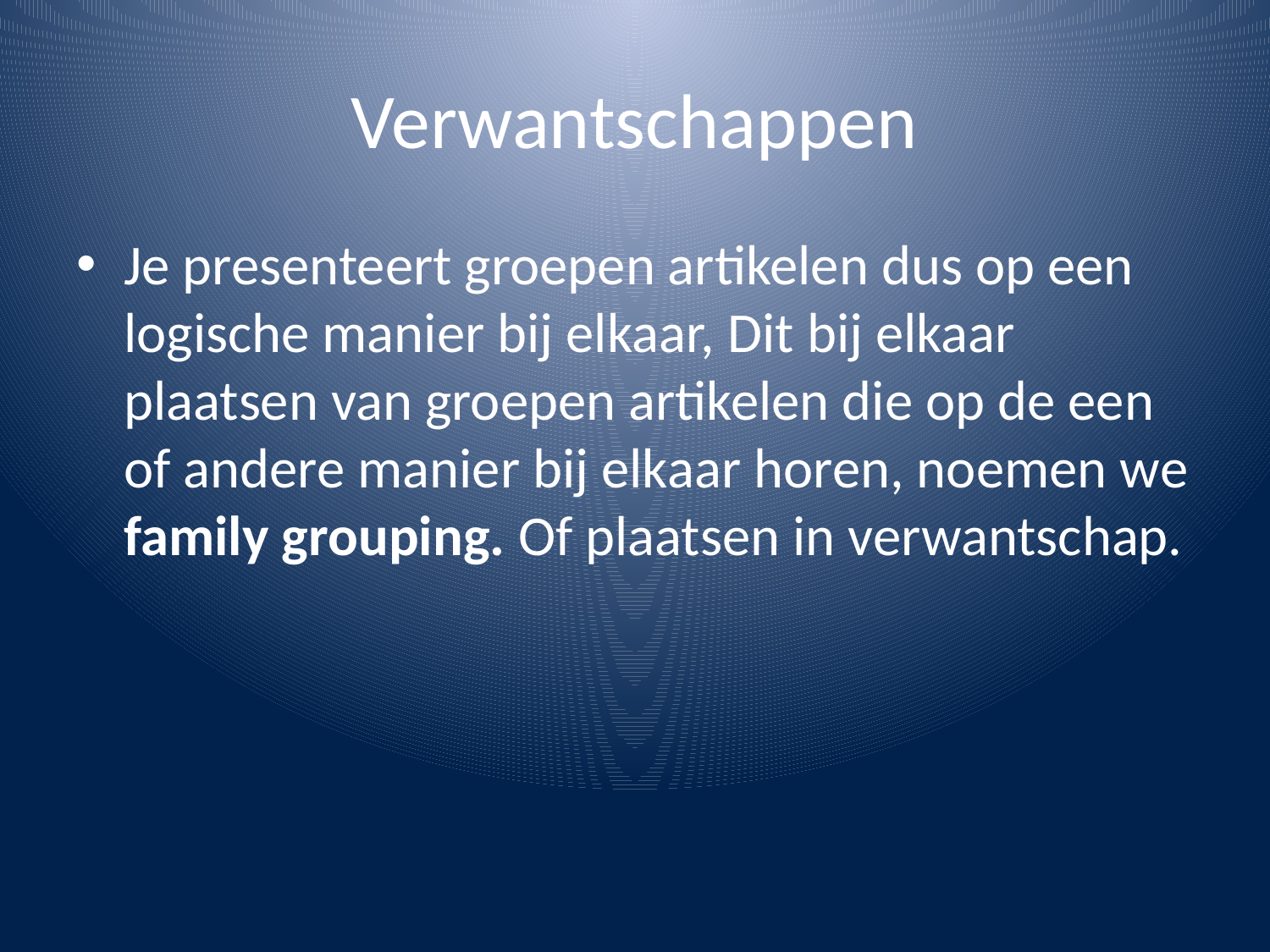

# Verwantschappen
Je presenteert groepen artikelen dus op een logische manier bij elkaar, Dit bij elkaar plaatsen van groepen artikelen die op de een of andere manier bij elkaar horen, noemen we family grouping. Of plaatsen in verwantschap.